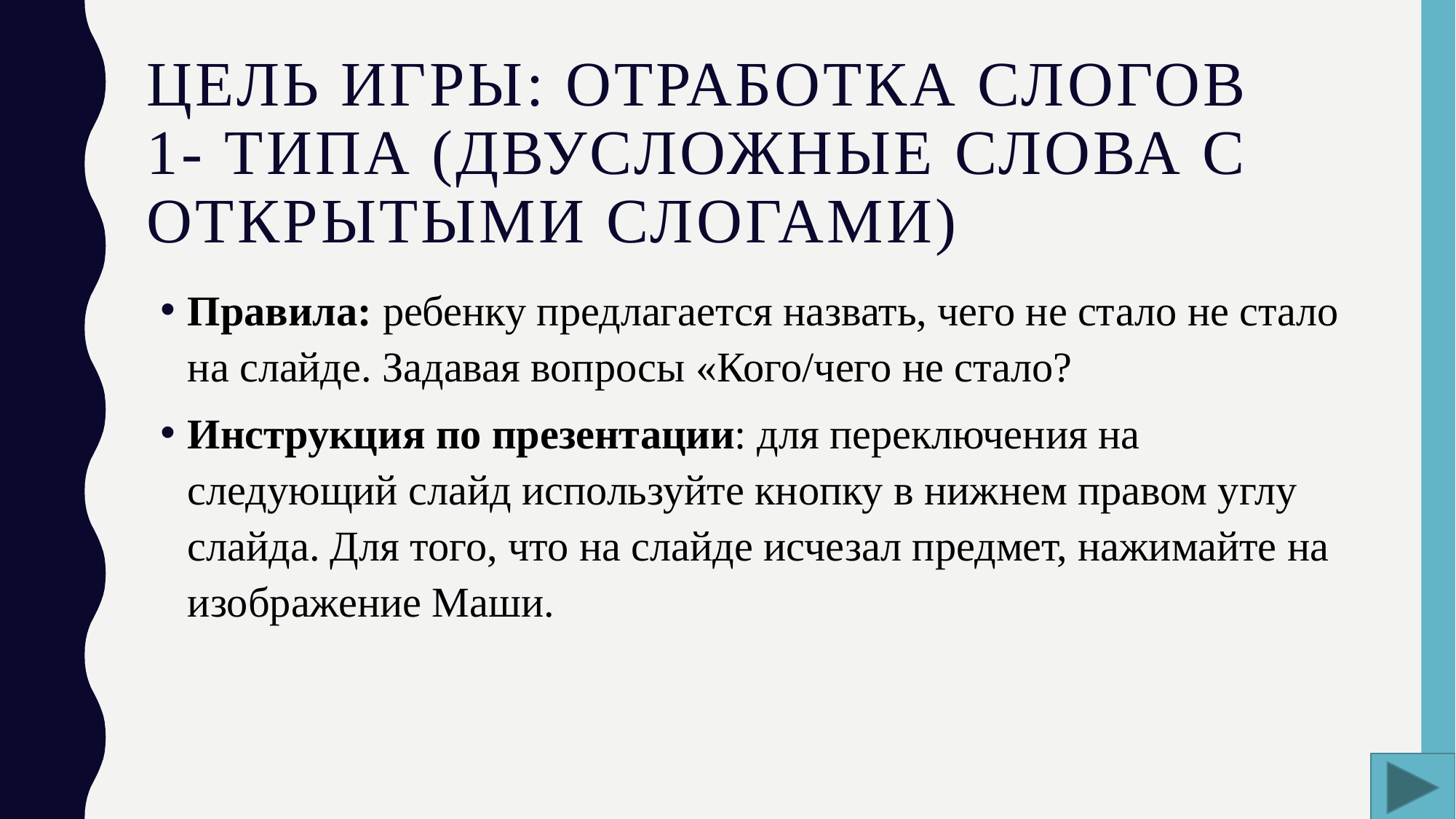

# Цель игры: отработка слогов 1- типа (двусложные слова с открытыми слогами)
Правила: ребенку предлагается назвать, чего не стало не стало на слайде. Задавая вопросы «Кого/чего не стало?
Инструкция по презентации: для переключения на следующий слайд используйте кнопку в нижнем правом углу слайда. Для того, что на слайде исчезал предмет, нажимайте на изображение Маши.